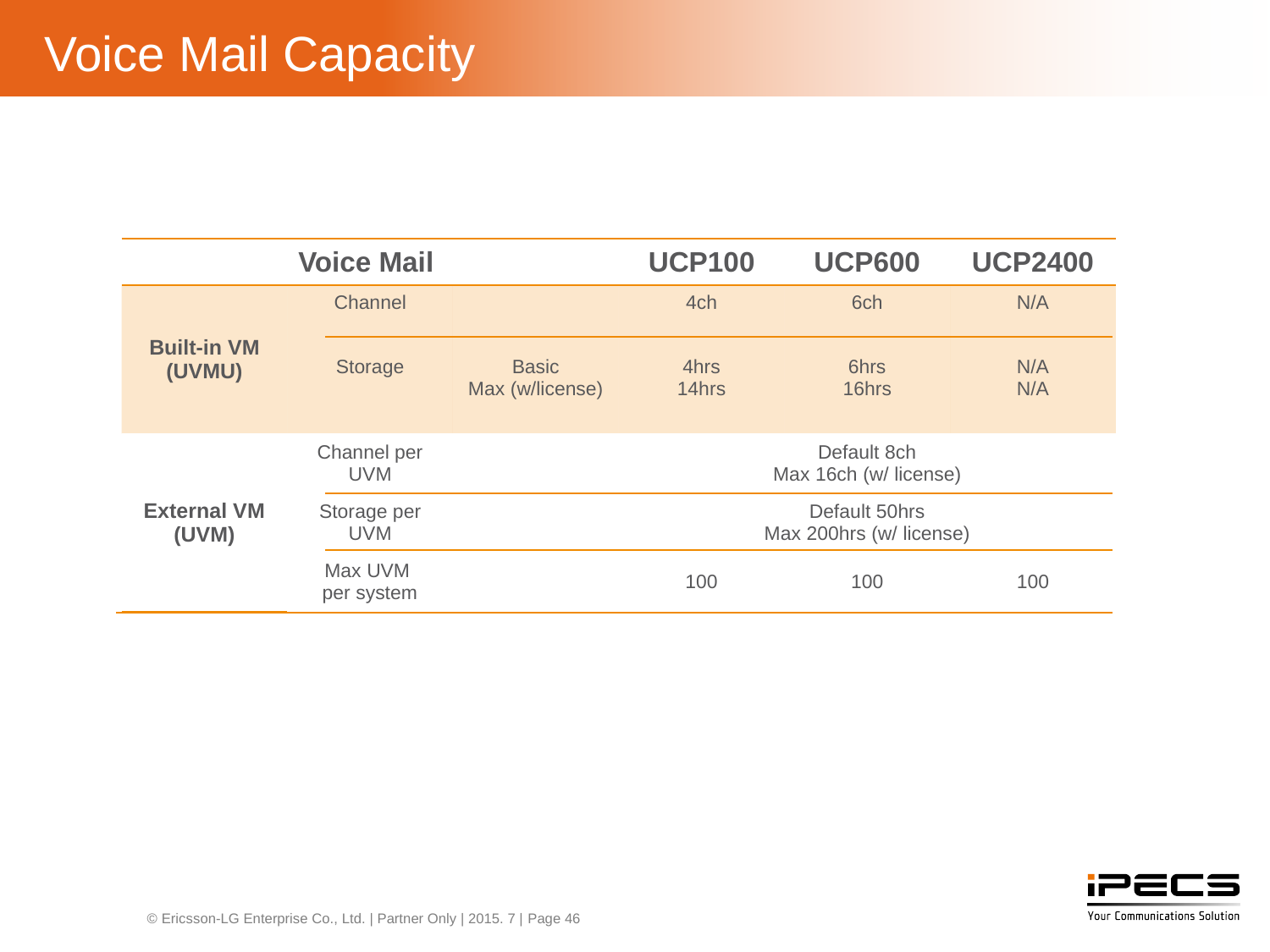

# Voice Mail Capacity
| Voice Mail |  |  | UCP100 | UCP600 | UCP2400 |
| --- | --- | --- | --- | --- | --- |
| Built-in VM (UVMU) | Channel Storage | Basic Max (w/license) | 4ch 4hrs 14hrs | 6ch 6hrs 16hrs | N/A N/A N/A |
| External VM (UVM) | Channel per UVM |  | Default 8ch Max 16ch (w/ license) |  |  |
|  | Storage per UVM |  | Default 50hrs Max 200hrs (w/ license) |  |  |
|  | Max UVM per system |  | 100 | 100 | 100 |